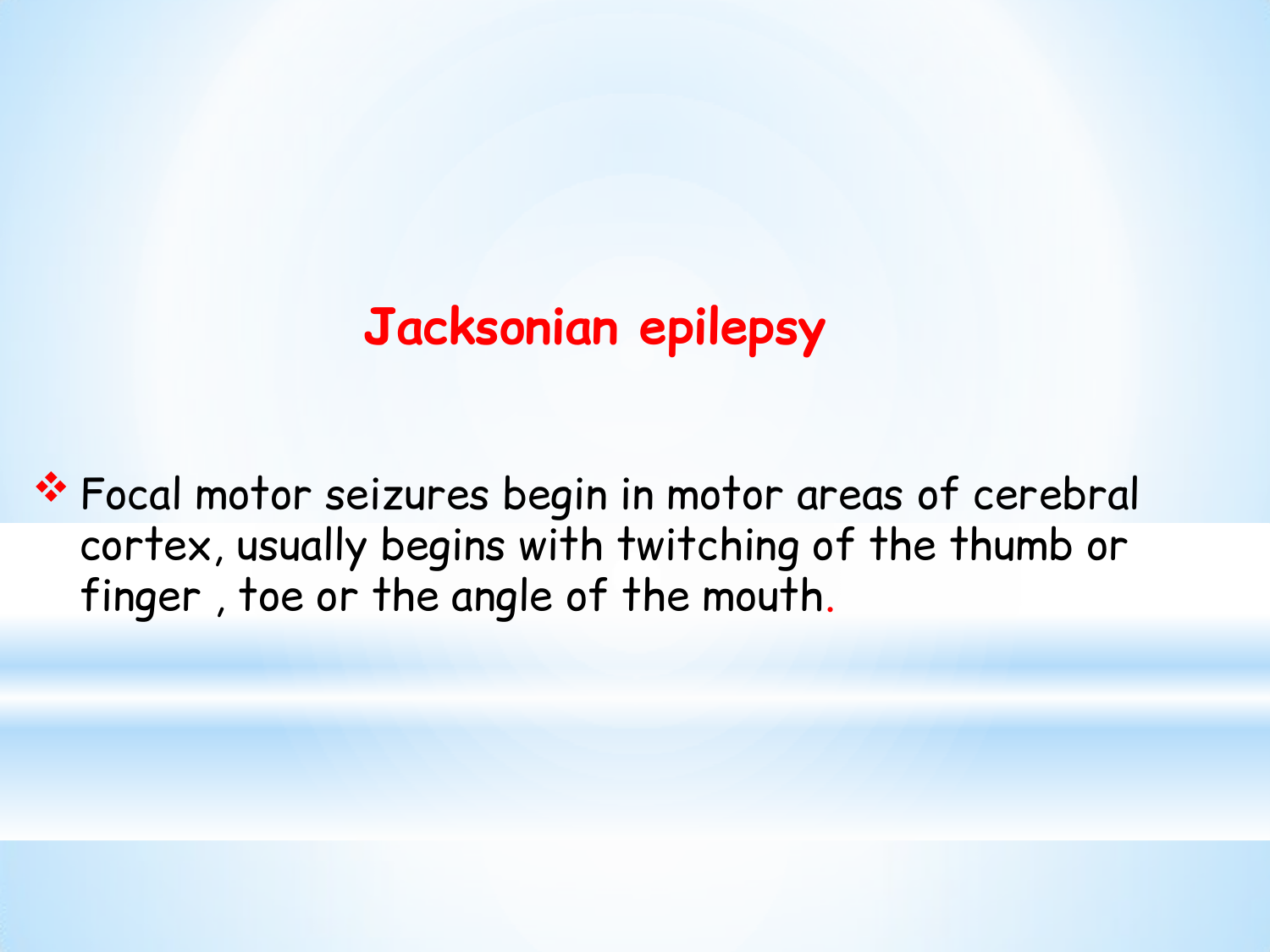

# Jacksonian epilepsy

Focal motor seizures begin in motor areas of cerebral cortex, usually begins with twitching of the thumb or finger , toe or the angle of the mouth.